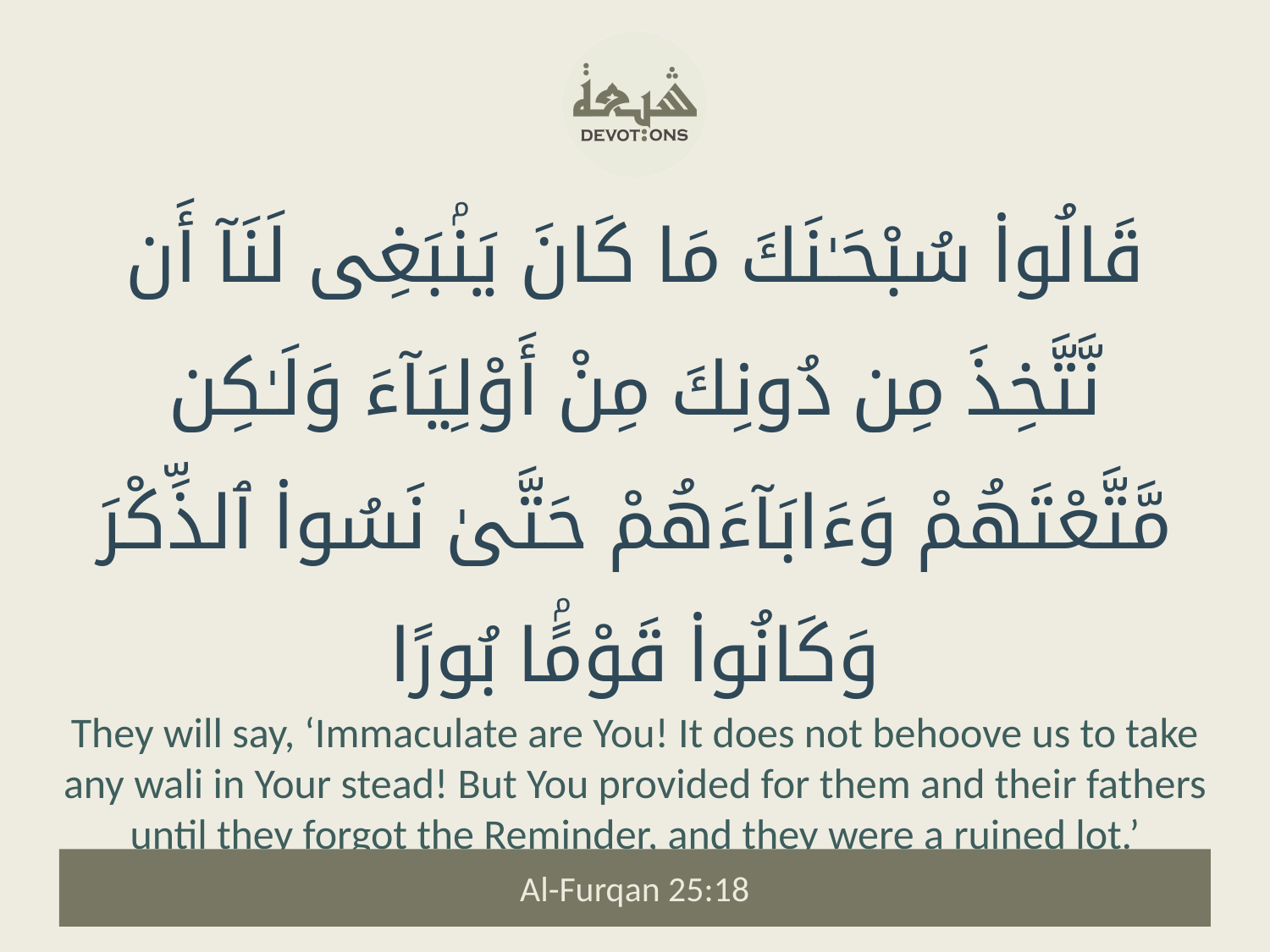

قَالُوا۟ سُبْحَـٰنَكَ مَا كَانَ يَنۢبَغِى لَنَآ أَن نَّتَّخِذَ مِن دُونِكَ مِنْ أَوْلِيَآءَ وَلَـٰكِن مَّتَّعْتَهُمْ وَءَابَآءَهُمْ حَتَّىٰ نَسُوا۟ ٱلذِّكْرَ وَكَانُوا۟ قَوْمًۢا بُورًا
They will say, ‘Immaculate are You! It does not behoove us to take any wali in Your stead! But You provided for them and their fathers until they forgot the Reminder, and they were a ruined lot.’
Al-Furqan 25:18